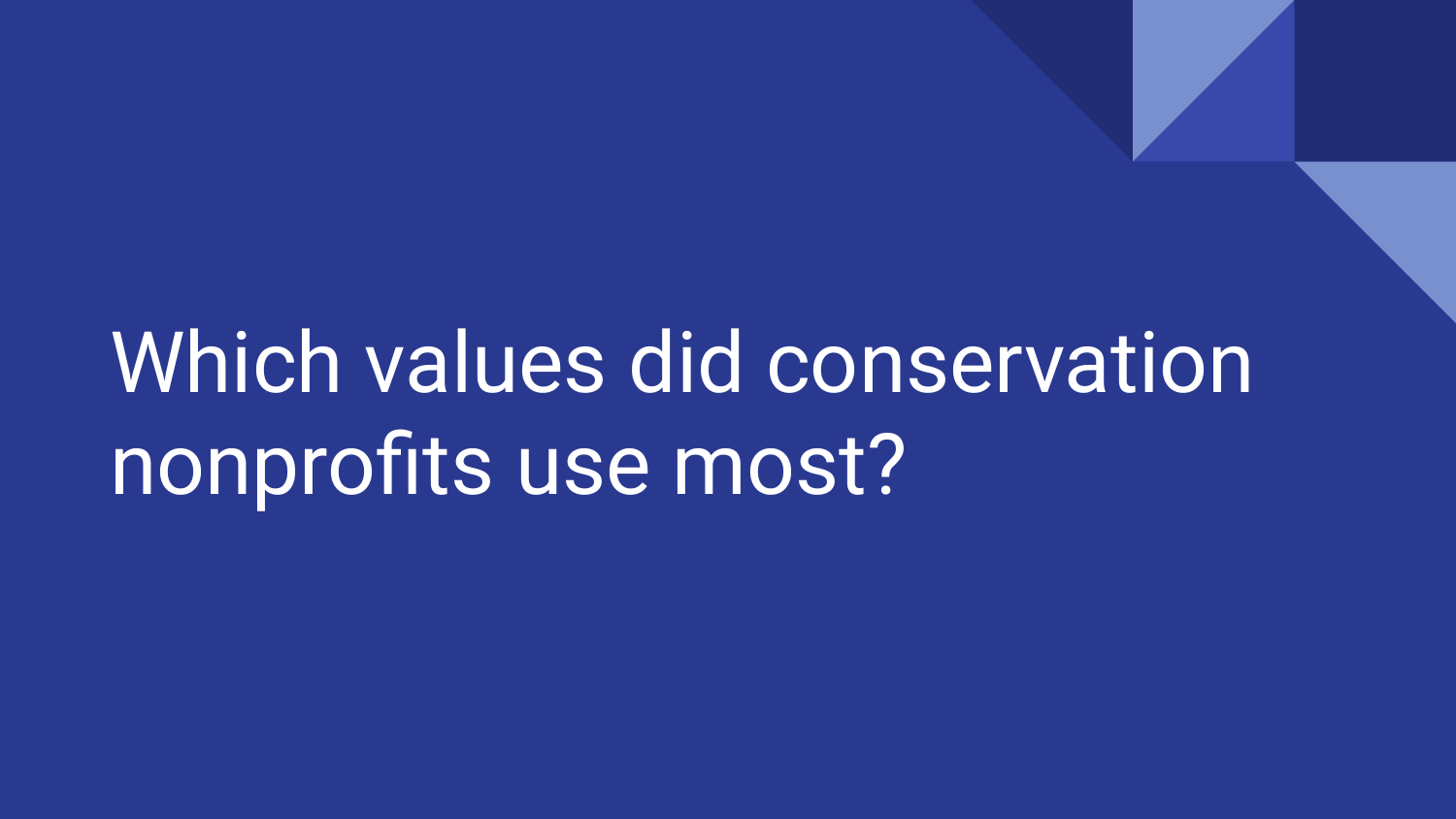

# Which values did conservation nonprofits use most?